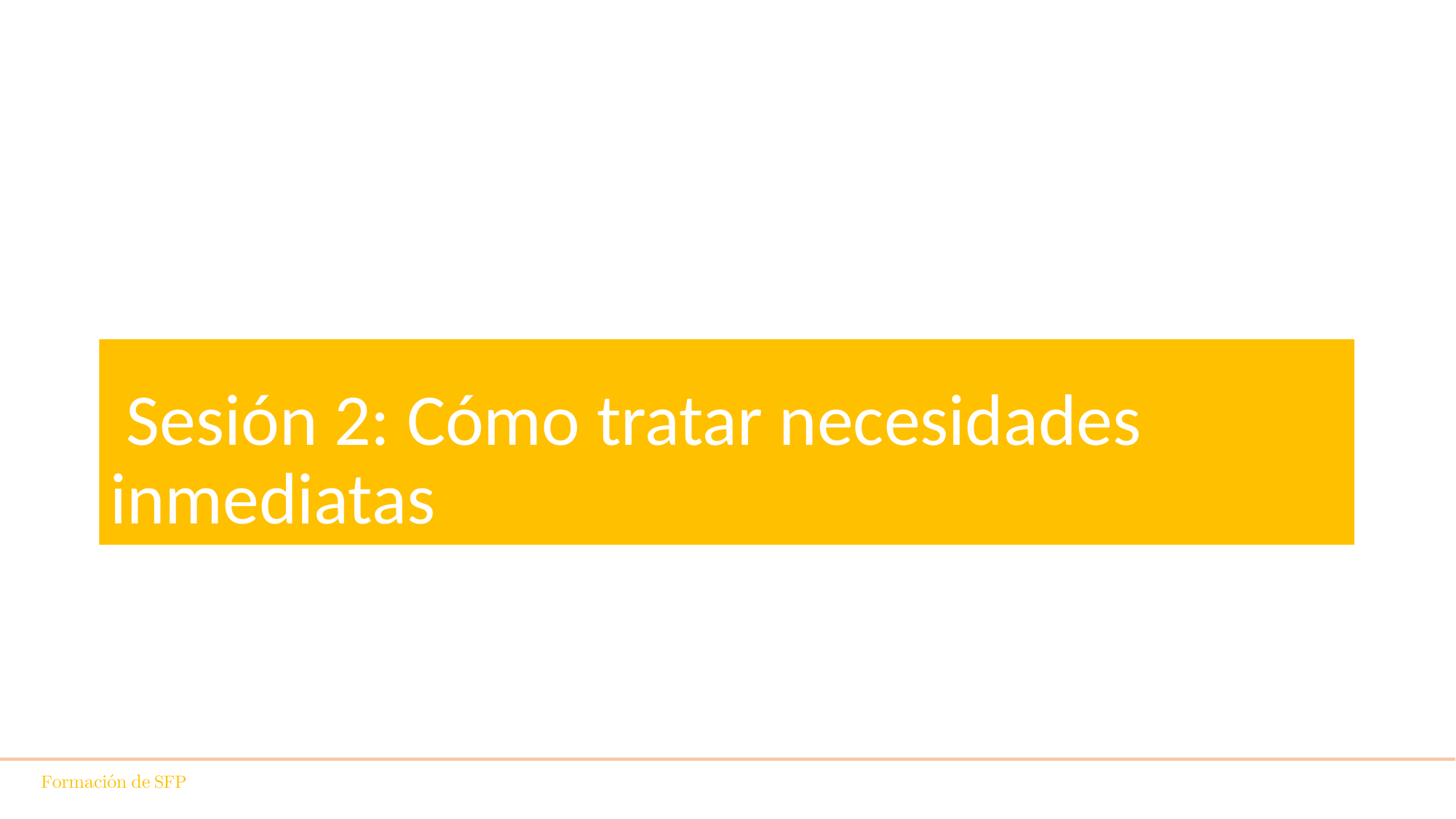

# Sesión 2: Cómo tratar necesidades inmediatas

Formación de SFP